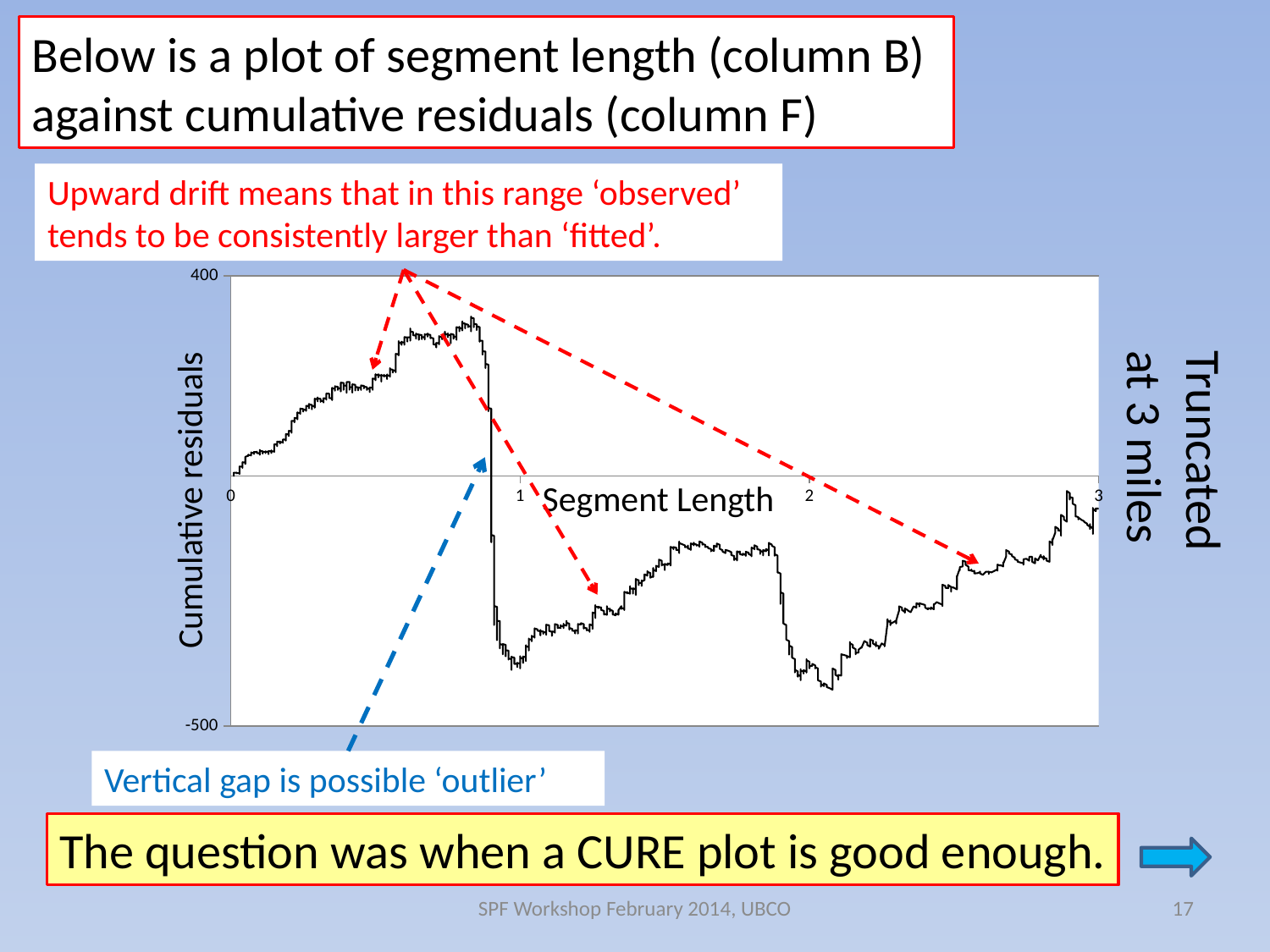

Below is a plot of segment length (column B) against cumulative residuals (column F)
Upward drift means that in this range ‘observed’
tends to be consistently larger than ‘fitted’.

### Chart

| Category |  |
|---|---|
Truncated at 3 miles
Segment Length
Cumulative residuals
Vertical gap is possible ‘outlier’
The question was when a CURE plot is good enough.

SPF Workshop February 2014, UBCO
17